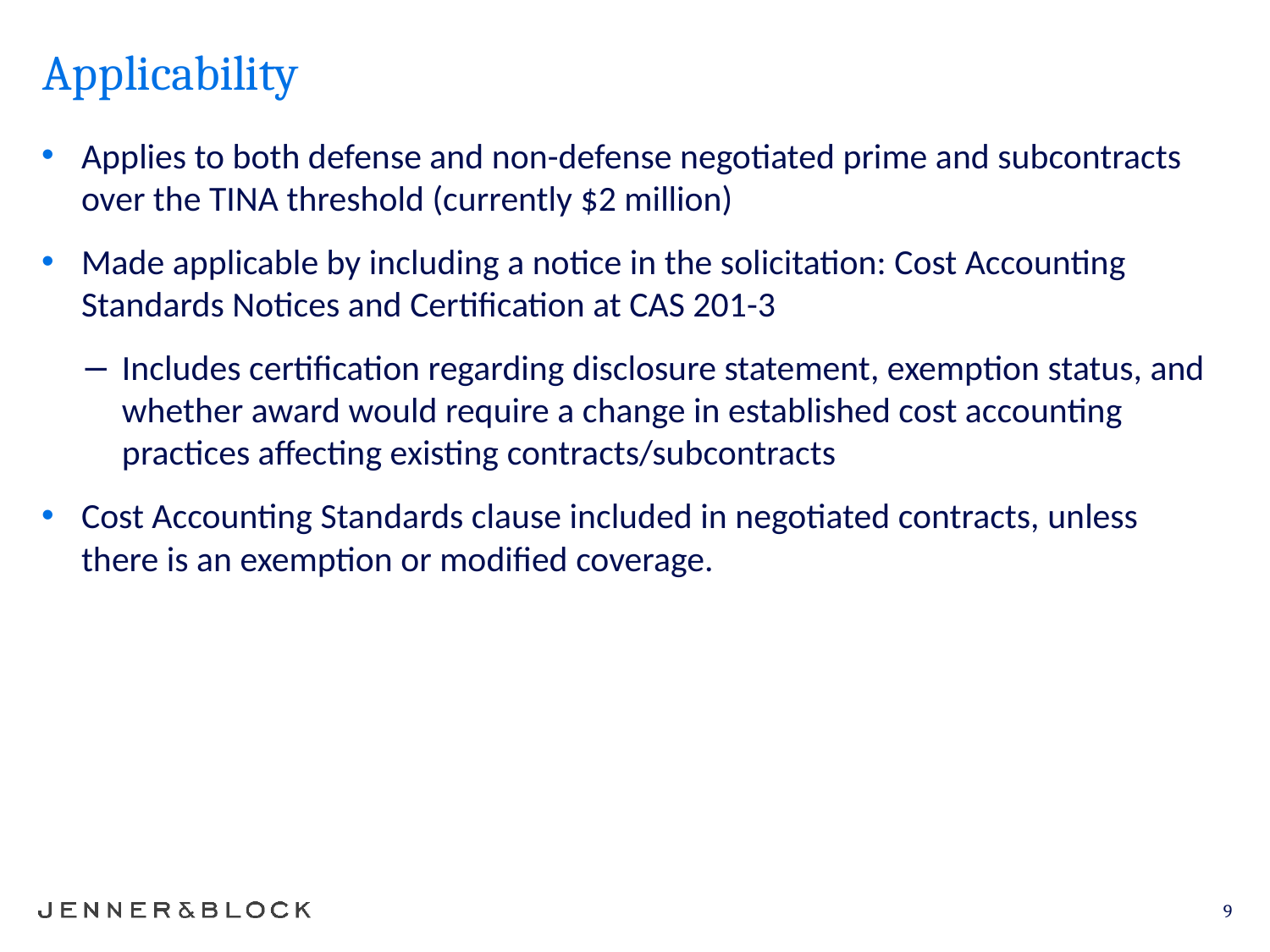

# Applicability
Applies to both defense and non-defense negotiated prime and subcontracts over the TINA threshold (currently $2 million)
Made applicable by including a notice in the solicitation: Cost Accounting Standards Notices and Certification at CAS 201-3
Includes certification regarding disclosure statement, exemption status, and whether award would require a change in established cost accounting practices affecting existing contracts/subcontracts
Cost Accounting Standards clause included in negotiated contracts, unless there is an exemption or modified coverage.